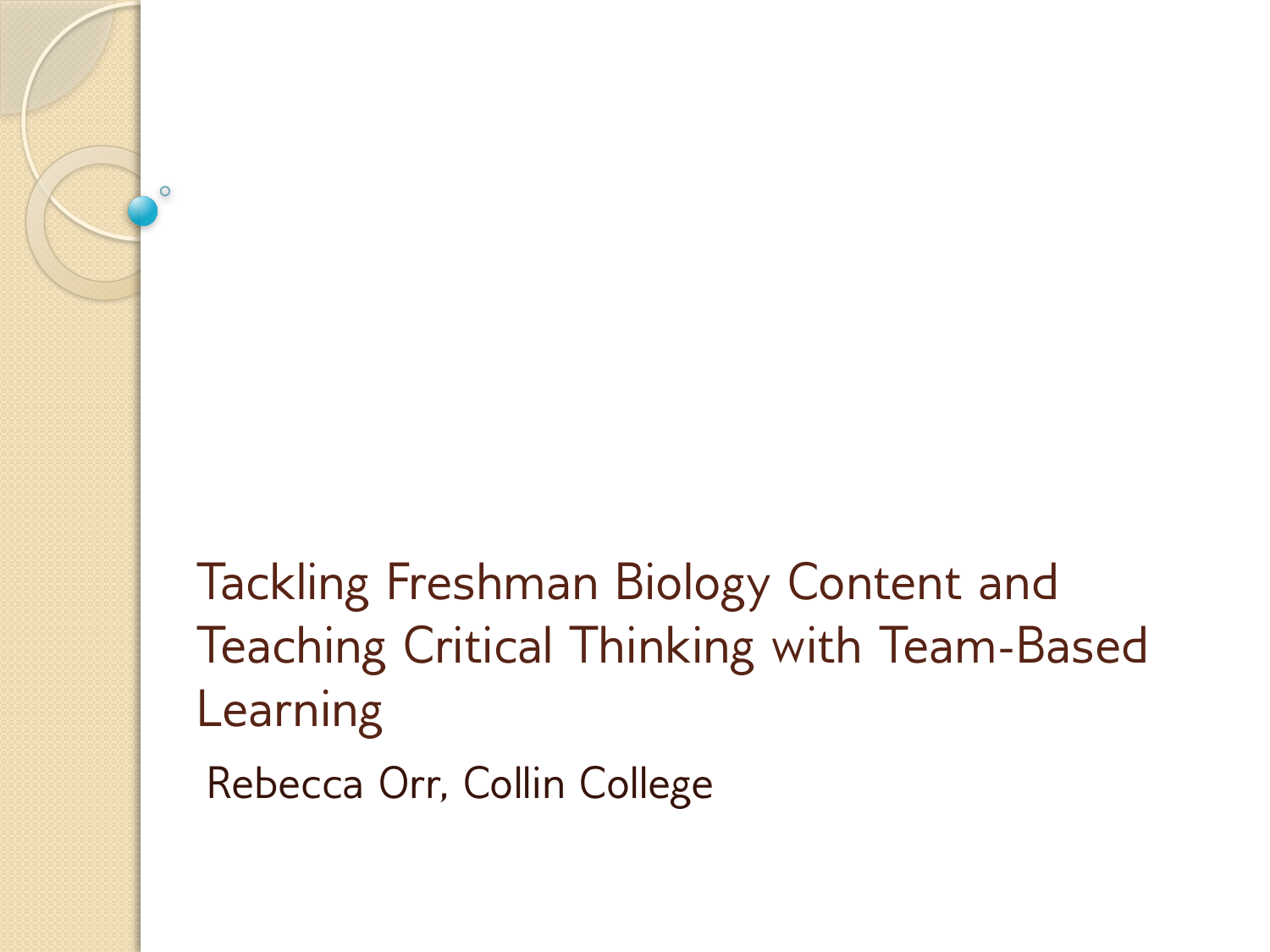

# Tackling Freshman Biology Content and Teaching Critical Thinking with Team-Based Learning
Rebecca Orr, Collin College